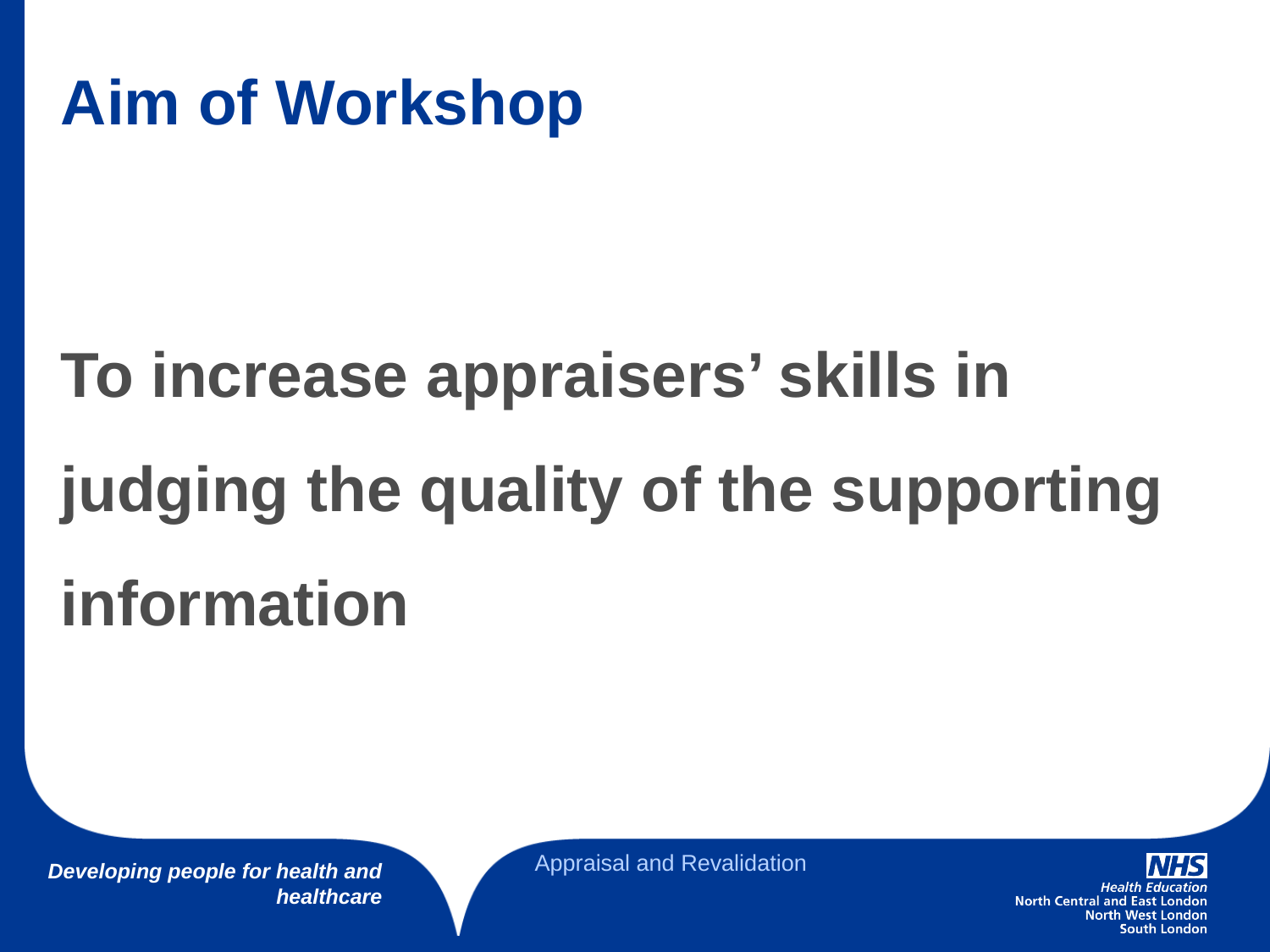

# Aim of Workshop

To increase appraisers’ skills in judging the quality of the supporting information